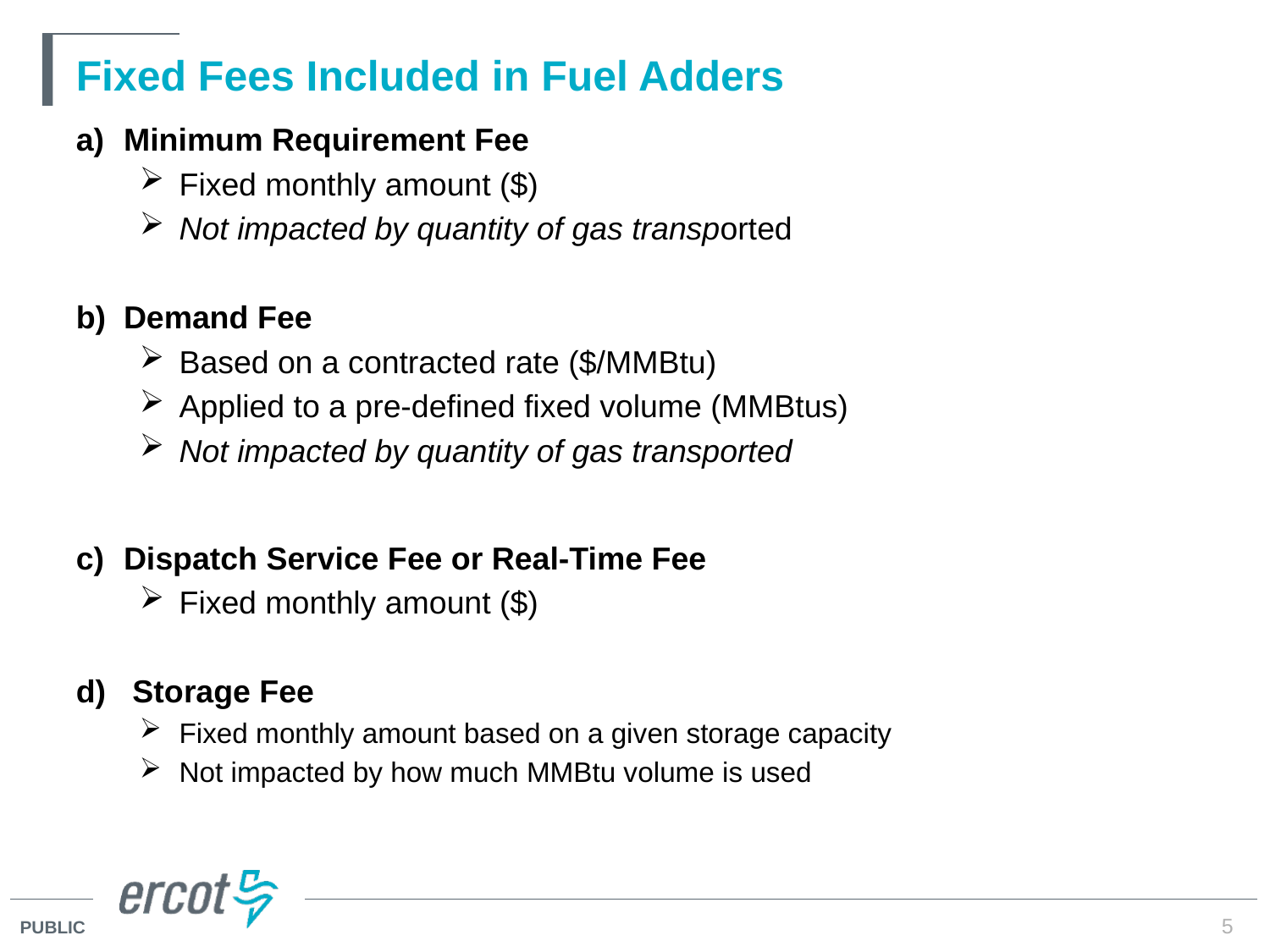

# Fixed Fees Included in Fuel Adders
Minimum Requirement Fee
Fixed monthly amount ($)
Not impacted by quantity of gas transported

Demand Fee
Based on a contracted rate ($/MMBtu)
Applied to a pre-defined fixed volume (MMBtus)
Not impacted by quantity of gas transported

Dispatch Service Fee or Real-Time Fee
Fixed monthly amount ($)

d)   Storage Fee
Fixed monthly amount based on a given storage capacity
Not impacted by how much MMBtu volume is used

5